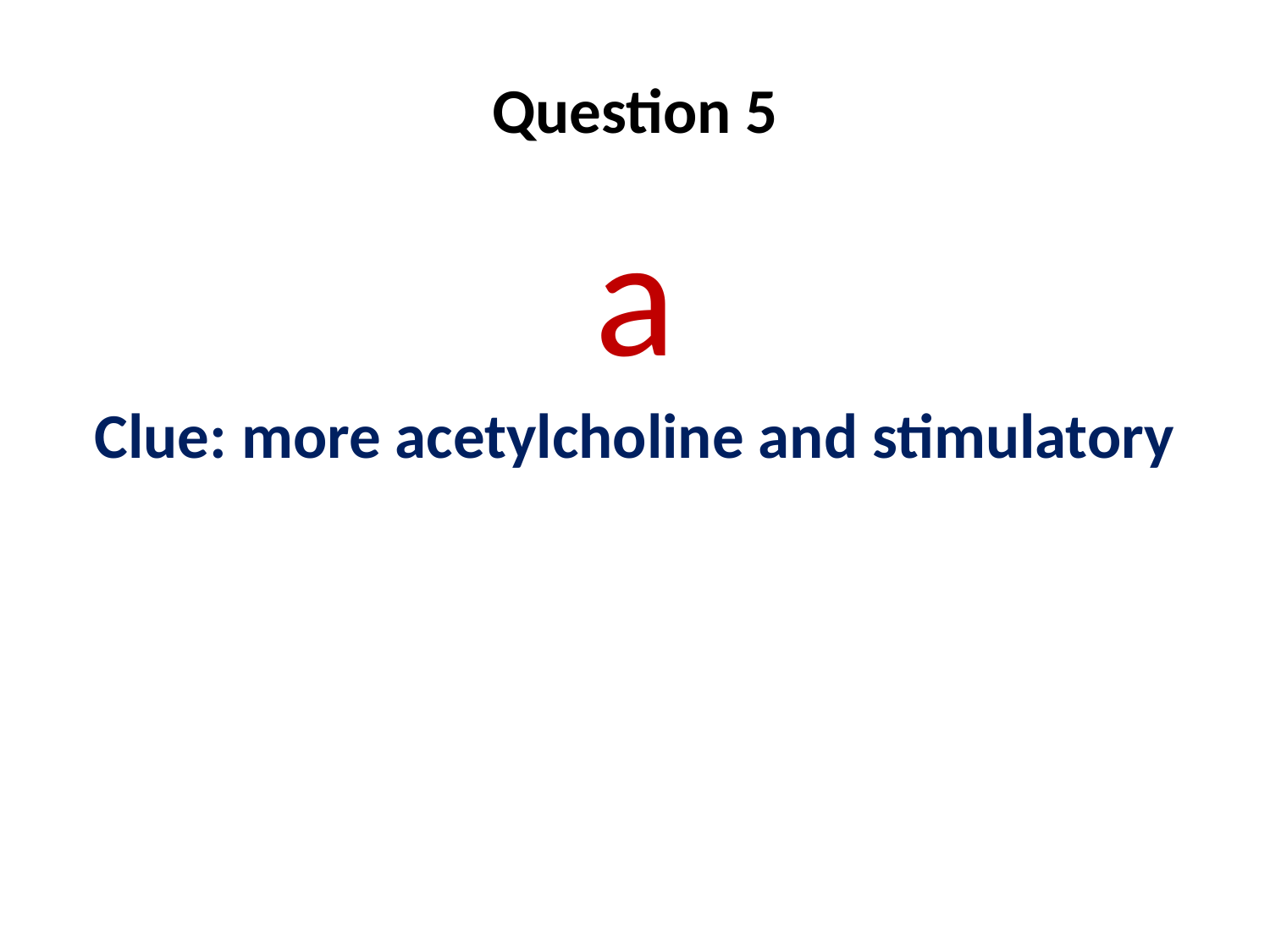

# Question 5
a
Clue: more acetylcholine and stimulatory